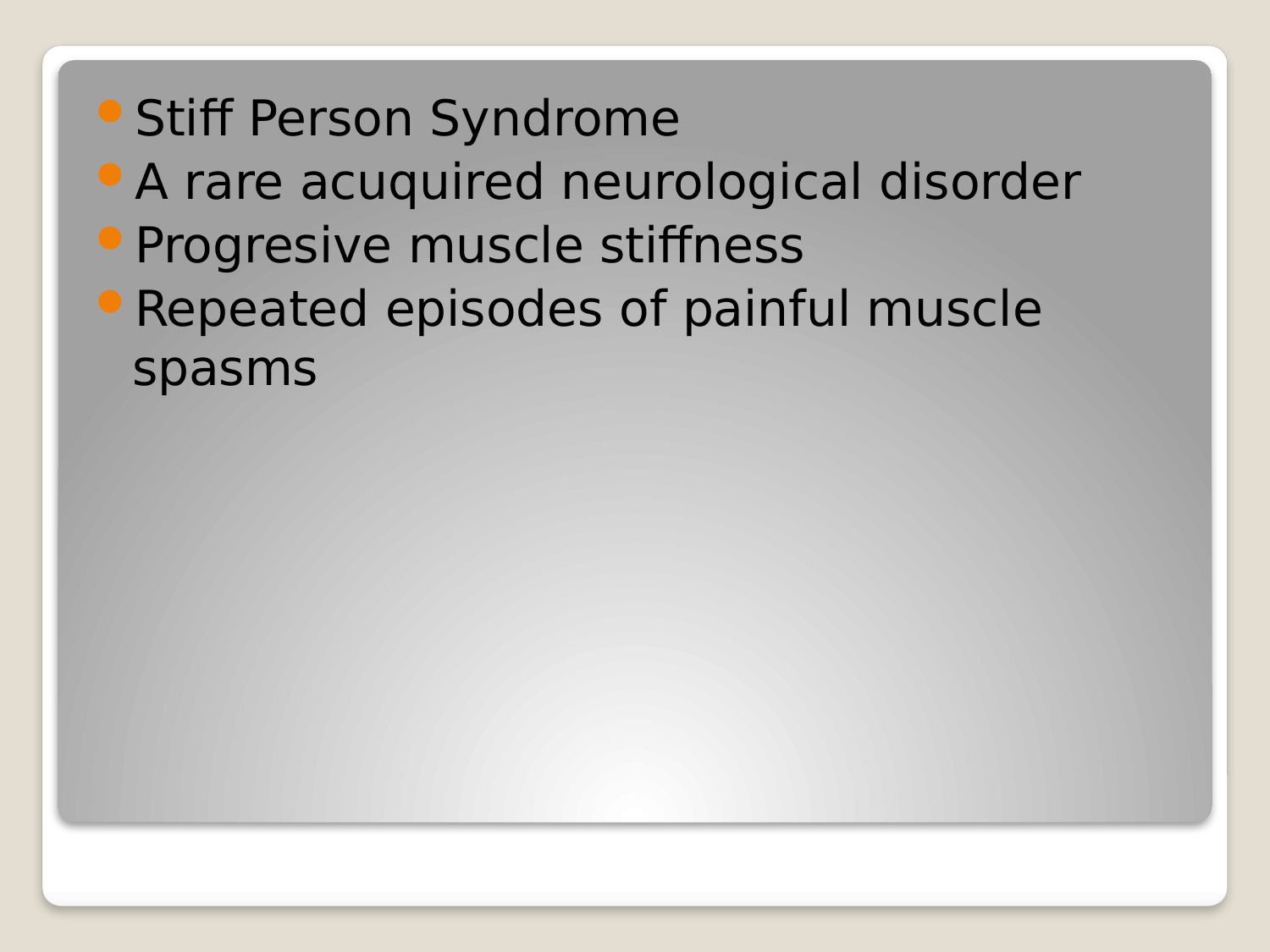

Stiff Person Syndrome
A rare acuquired neurological disorder
Progresive muscle stiffness
Repeated episodes of painful muscle spasms

#